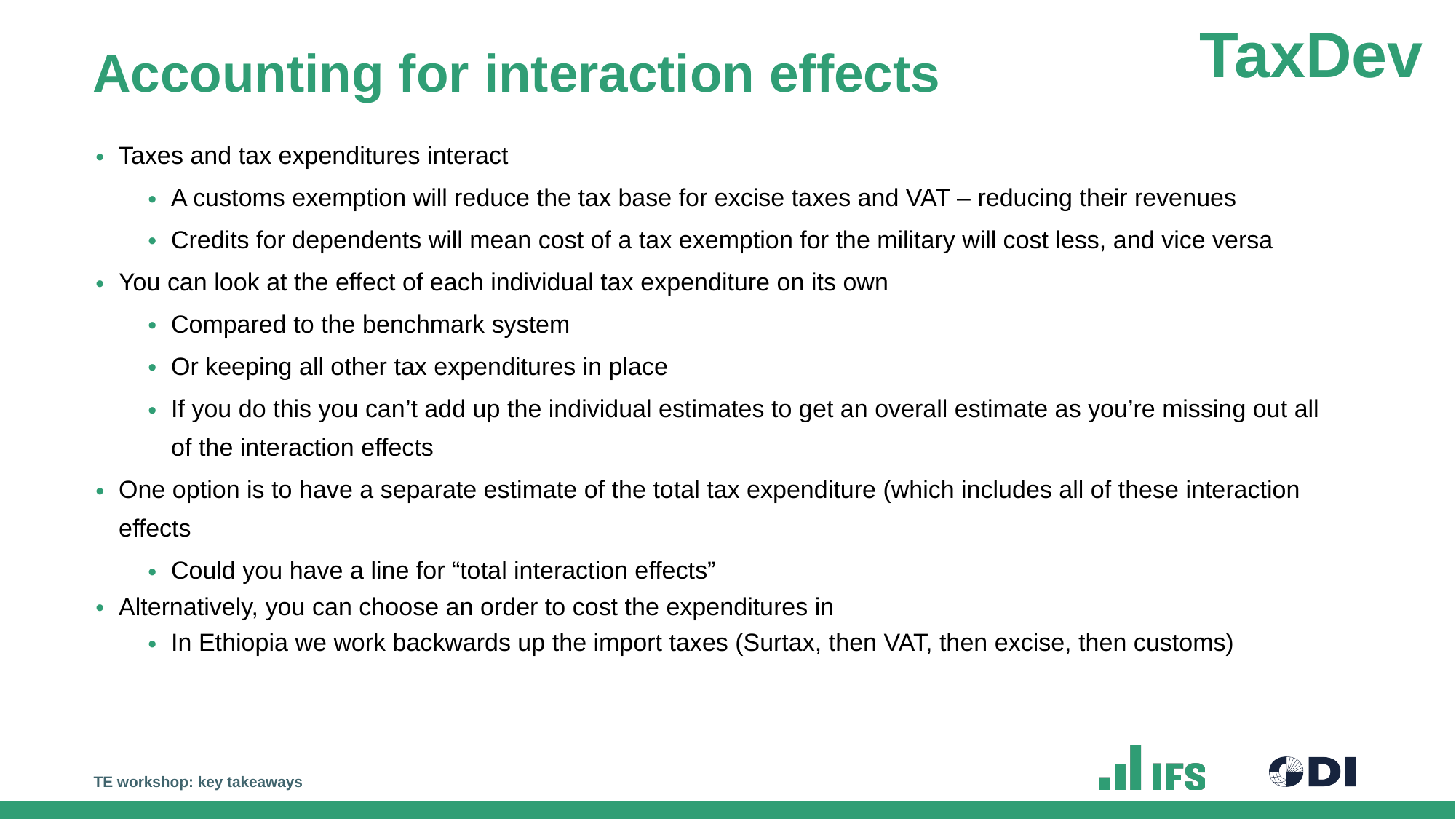

# Accounting for interaction effects
Taxes and tax expenditures interact
A customs exemption will reduce the tax base for excise taxes and VAT – reducing their revenues
Credits for dependents will mean cost of a tax exemption for the military will cost less, and vice versa
You can look at the effect of each individual tax expenditure on its own
Compared to the benchmark system
Or keeping all other tax expenditures in place
If you do this you can’t add up the individual estimates to get an overall estimate as you’re missing out all of the interaction effects
One option is to have a separate estimate of the total tax expenditure (which includes all of these interaction effects
Could you have a line for “total interaction effects”
Alternatively, you can choose an order to cost the expenditures in
In Ethiopia we work backwards up the import taxes (Surtax, then VAT, then excise, then customs)

TE workshop: key takeaways